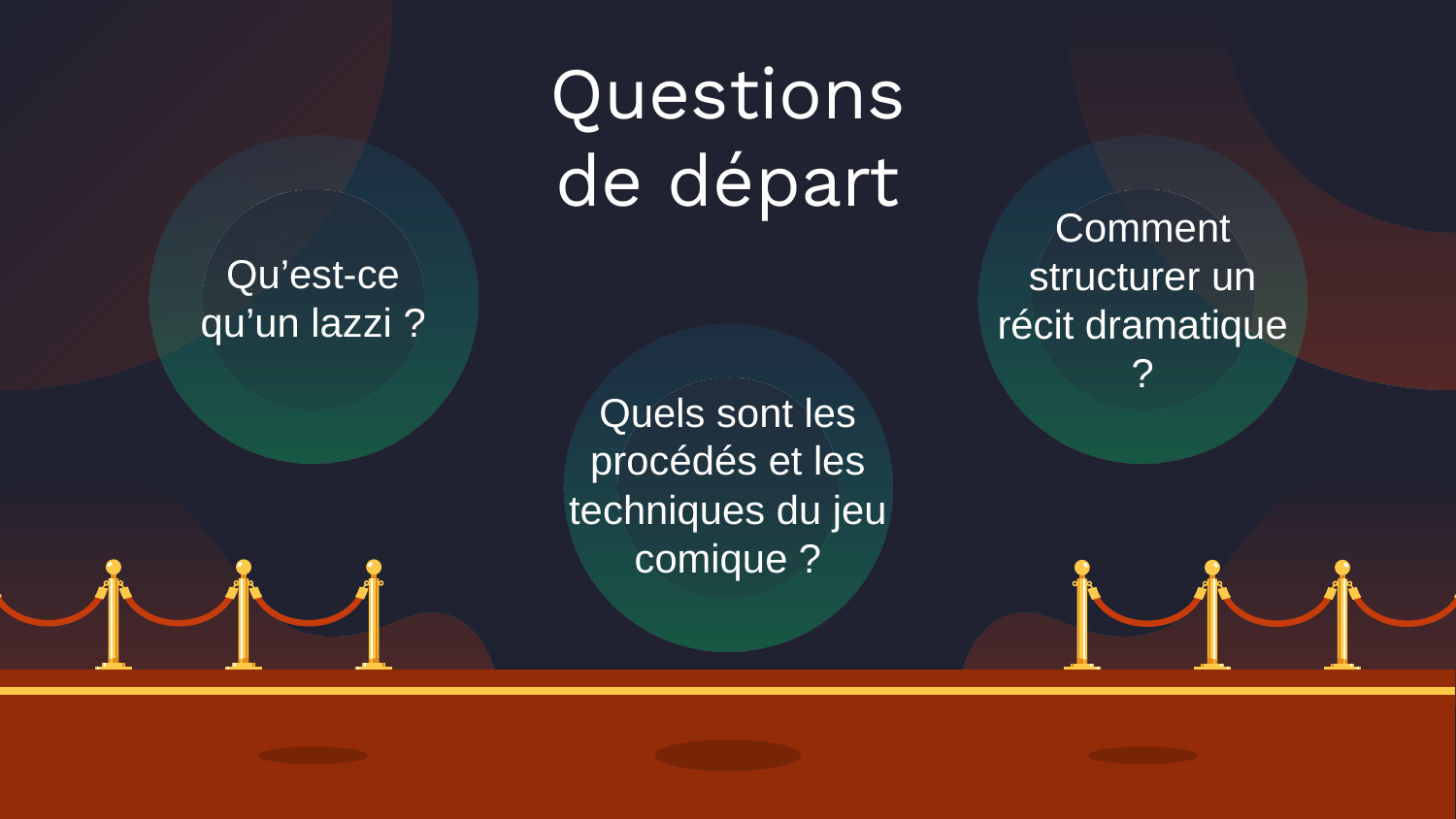

# Questions de départ

Comment structurer un récit dramatique ?
Qu’est-ce qu’un lazzi ?

Quels sont les procédés et les techniques du jeu comique ?